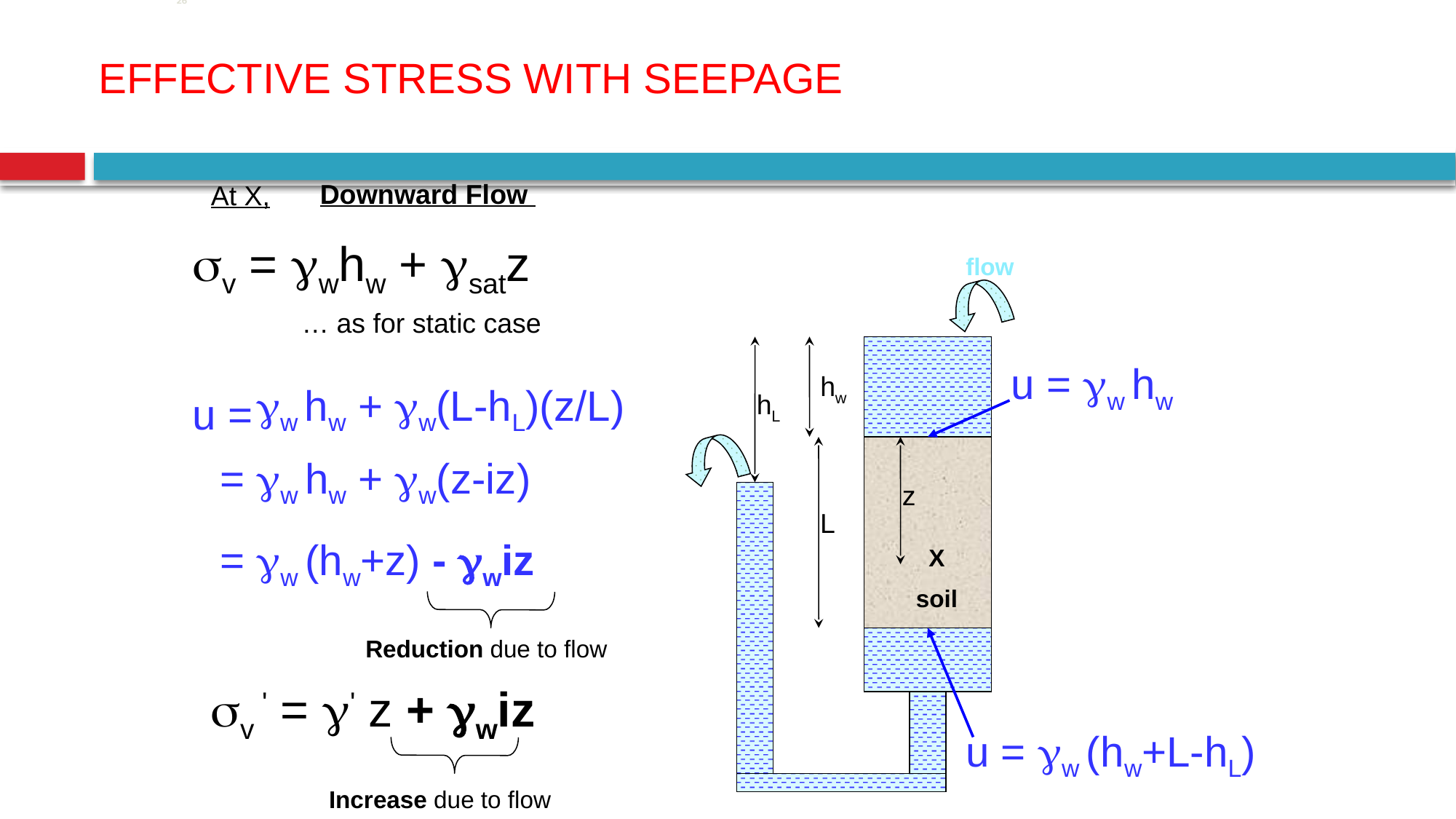

26
 Effective StresS with seepage
Downward Flow
At X,
σv = γwhw + γsatz
flow

z

X
soil

hw

L
… as for static case

hL
u = γw hw

γw hw + γw(L-hL)(z/L)
u =
= γw hw + γw(z-iz)
= γw (hw+z) - γwiz

Reduction due to flow

u = γw (hw+L-hL)
σv ' = γ' z + γwiz

Increase due to flow